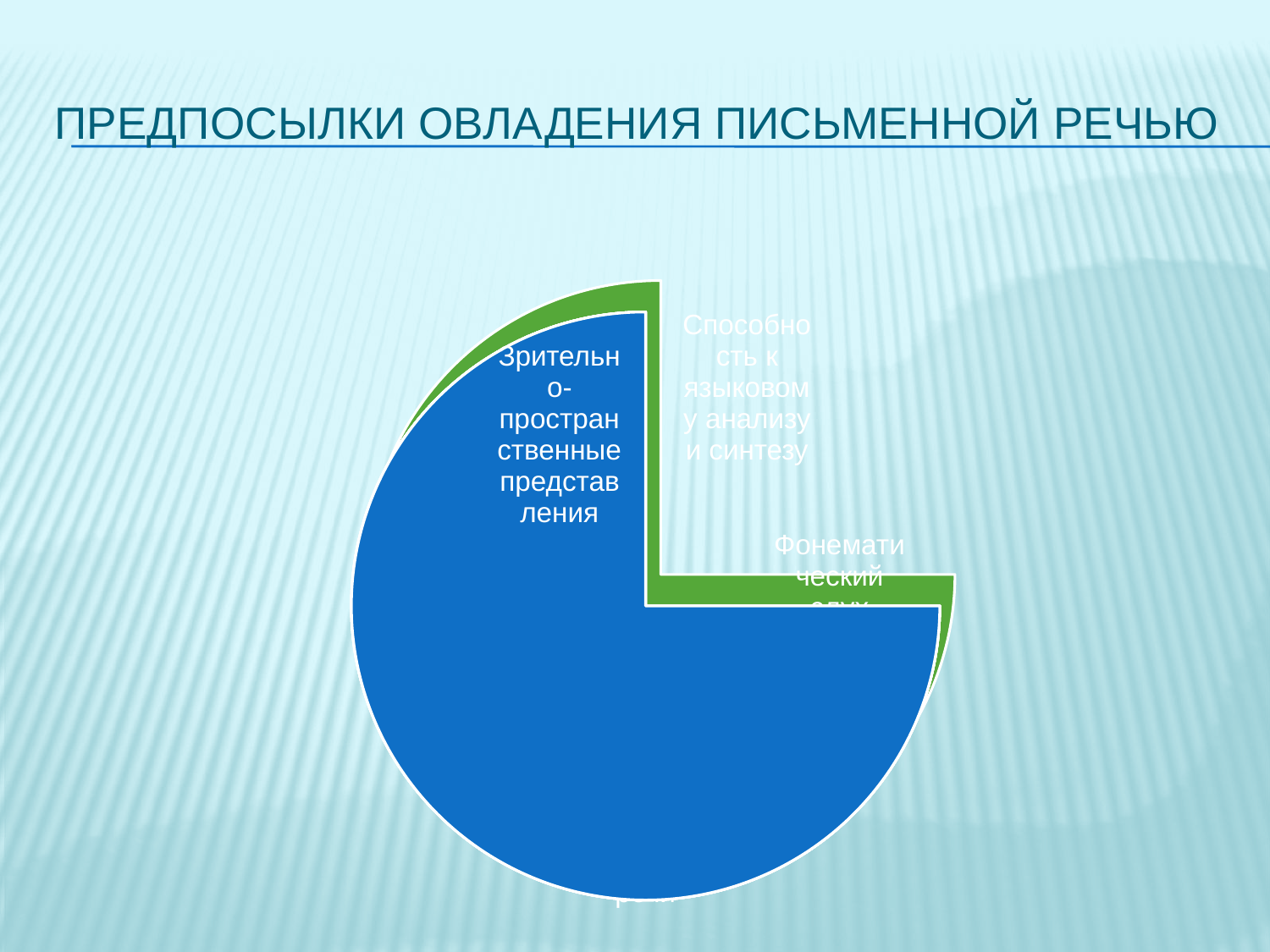

# Предпосылки овладения письменной речью
Способность к языковому анализу и синтезу
Фонематический слух
Правильное звукопроизношение
Связная речь
Графомоторные навыки
  Зрительно-пространственные представления
Лексико-грамматический строй речи